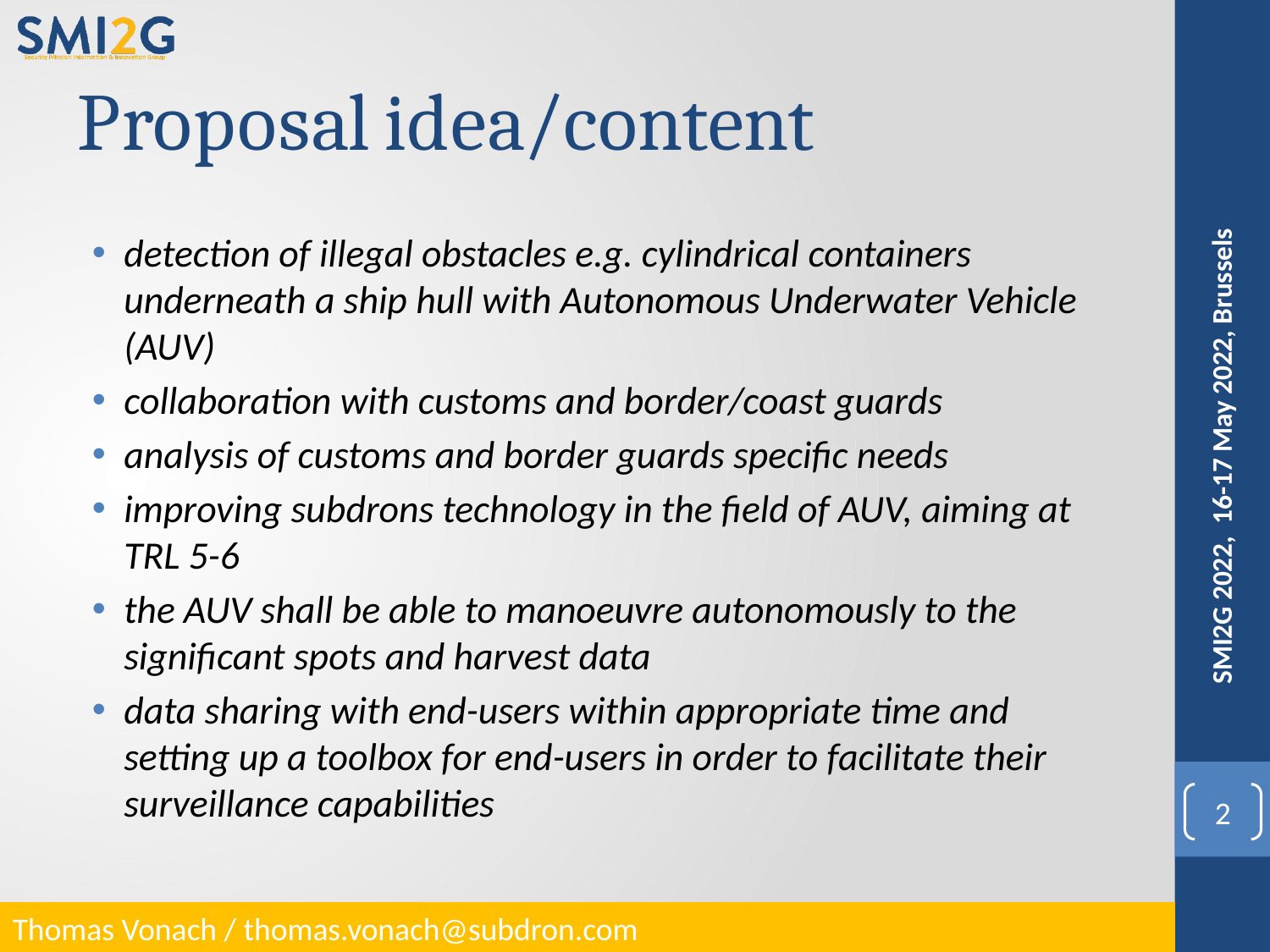

# Proposal idea/content
detection of illegal obstacles e.g. cylindrical containers underneath a ship hull with Autonomous Underwater Vehicle (AUV)
collaboration with customs and border/coast guards
analysis of customs and border guards specific needs
improving subdrons technology in the field of AUV, aiming at TRL 5-6
the AUV shall be able to manoeuvre autonomously to the significant spots and harvest data
data sharing with end-users within appropriate time and setting up a toolbox for end-users in order to facilitate their surveillance capabilities
SMI2G 2022,  16-17 May 2022, Brussels
2
Thomas Vonach / thomas.vonach@subdron.com